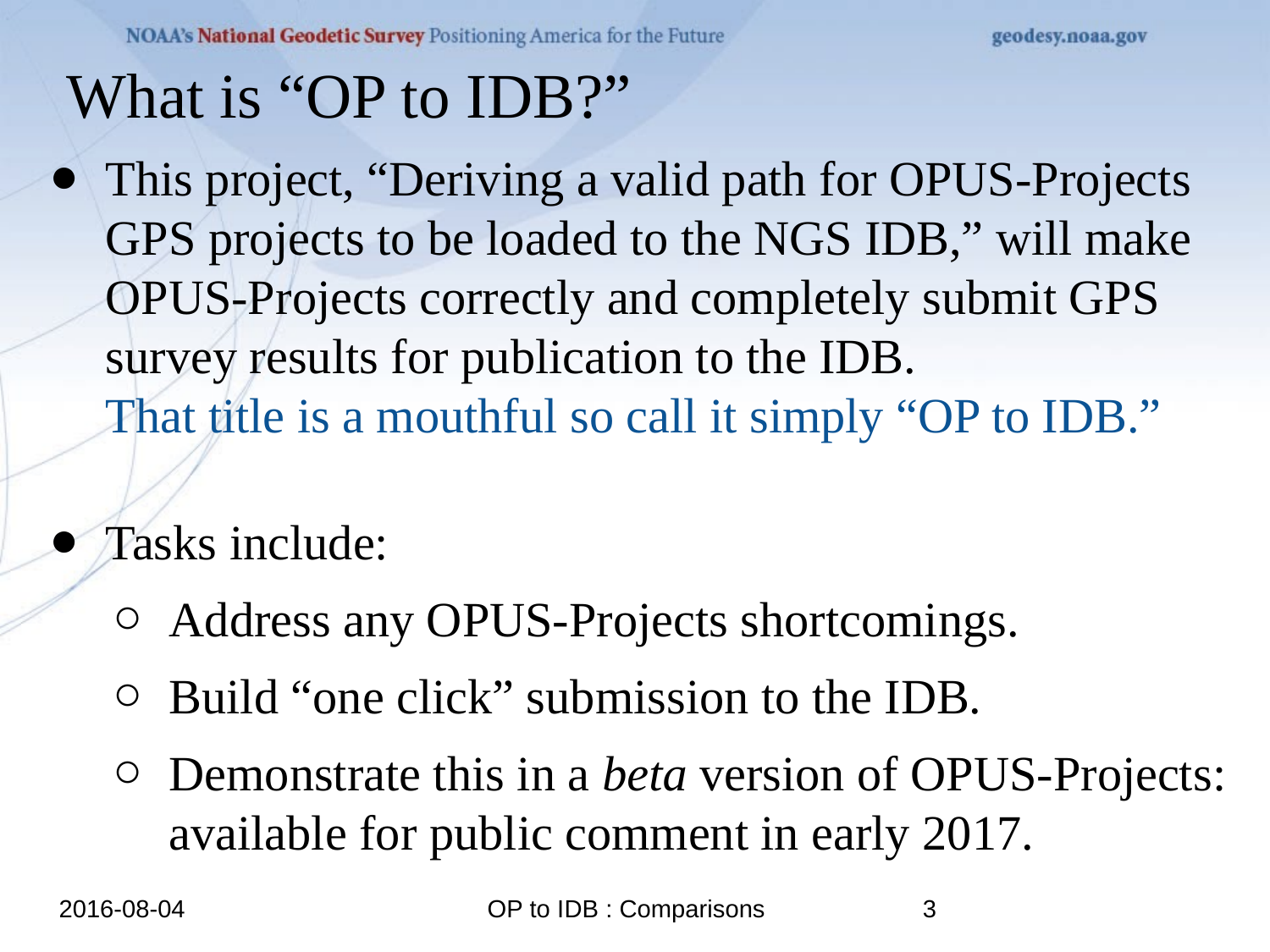

What is “OP to IDB?”
This project, “Deriving a valid path for OPUS-Projects GPS projects to be loaded to the NGS IDB,” will make OPUS-Projects correctly and completely submit GPS survey results for publication to the IDB.
That title is a mouthful so call it simply “OP to IDB.”
Tasks include:
Address any OPUS-Projects shortcomings.
Build “one click” submission to the IDB.
Demonstrate this in a beta version of OPUS-Projects: available for public comment in early 2017.
2016-08-04
OP to IDB : Comparisons
3